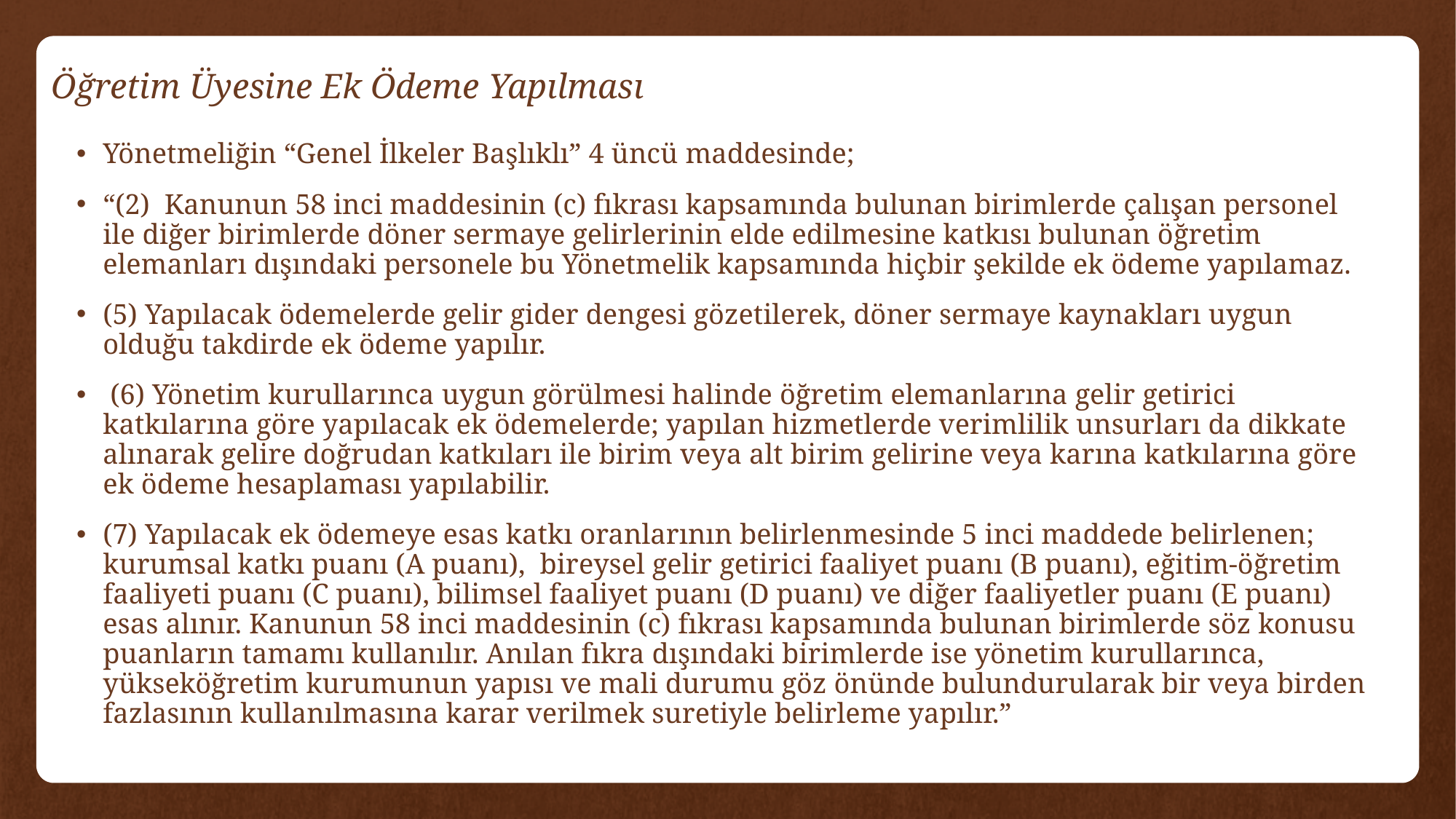

# Öğretim Üyesine Ek Ödeme Yapılması
Yönetmeliğin “Genel İlkeler Başlıklı” 4 üncü maddesinde;
“(2)  Kanunun 58 inci maddesinin (c) fıkrası kapsamında bulunan birimlerde çalışan personel ile diğer birimlerde döner sermaye gelirlerinin elde edilmesine katkısı bulunan öğretim elemanları dışındaki personele bu Yönetmelik kapsamında hiçbir şekilde ek ödeme yapılamaz.
(5) Yapılacak ödemelerde gelir gider dengesi gözetilerek, döner sermaye kaynakları uygun olduğu takdirde ek ödeme yapılır.
 (6) Yönetim kurullarınca uygun görülmesi halinde öğretim elemanlarına gelir getirici katkılarına göre yapılacak ek ödemelerde; yapılan hizmetlerde verimlilik unsurları da dikkate alınarak gelire doğrudan katkıları ile birim veya alt birim gelirine veya karına katkılarına göre ek ödeme hesaplaması yapılabilir.
(7) Yapılacak ek ödemeye esas katkı oranlarının belirlenmesinde 5 inci maddede belirlenen; kurumsal katkı puanı (A puanı),  bireysel gelir getirici faaliyet puanı (B puanı), eğitim-öğretim faaliyeti puanı (C puanı), bilimsel faaliyet puanı (D puanı) ve diğer faaliyetler puanı (E puanı) esas alınır. Kanunun 58 inci maddesinin (c) fıkrası kapsamında bulunan birimlerde söz konusu puanların tamamı kullanılır. Anılan fıkra dışındaki birimlerde ise yönetim kurullarınca, yükseköğretim kurumunun yapısı ve mali durumu göz önünde bulundurularak bir veya birden fazlasının kullanılmasına karar verilmek suretiyle belirleme yapılır.”